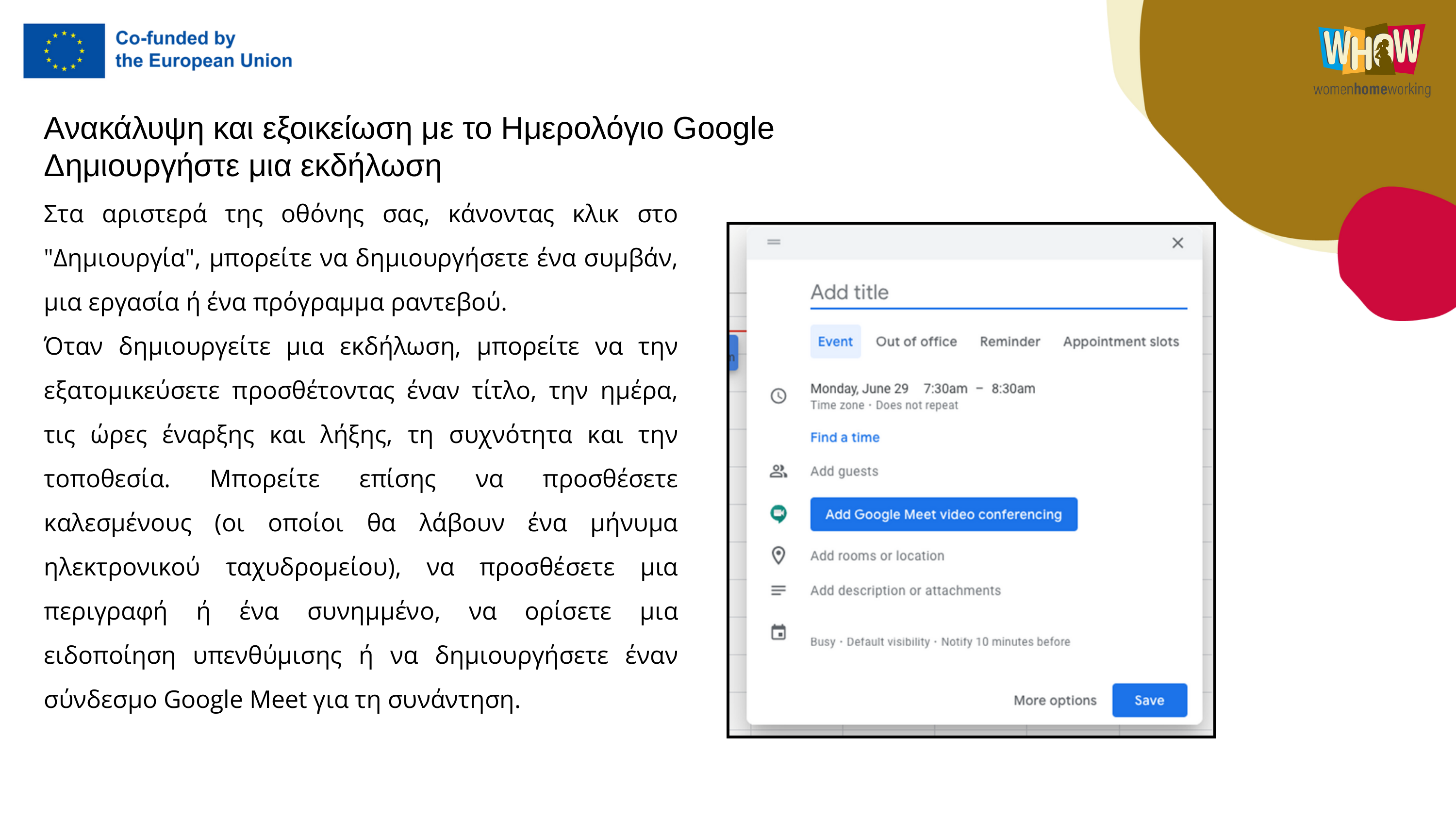

Ανακάλυψη και εξοικείωση με το Ημερολόγιο Google
Δημιουργήστε μια εκδήλωση
Στα αριστερά της οθόνης σας, κάνοντας κλικ στο "Δημιουργία", μπορείτε να δημιουργήσετε ένα συμβάν, μια εργασία ή ένα πρόγραμμα ραντεβού.
Όταν δημιουργείτε μια εκδήλωση, μπορείτε να την εξατομικεύσετε προσθέτοντας έναν τίτλο, την ημέρα, τις ώρες έναρξης και λήξης, τη συχνότητα και την τοποθεσία. Μπορείτε επίσης να προσθέσετε καλεσμένους (οι οποίοι θα λάβουν ένα μήνυμα ηλεκτρονικού ταχυδρομείου), να προσθέσετε μια περιγραφή ή ένα συνημμένο, να ορίσετε μια ειδοποίηση υπενθύμισης ή να δημιουργήσετε έναν σύνδεσμο Google Meet για τη συνάντηση.